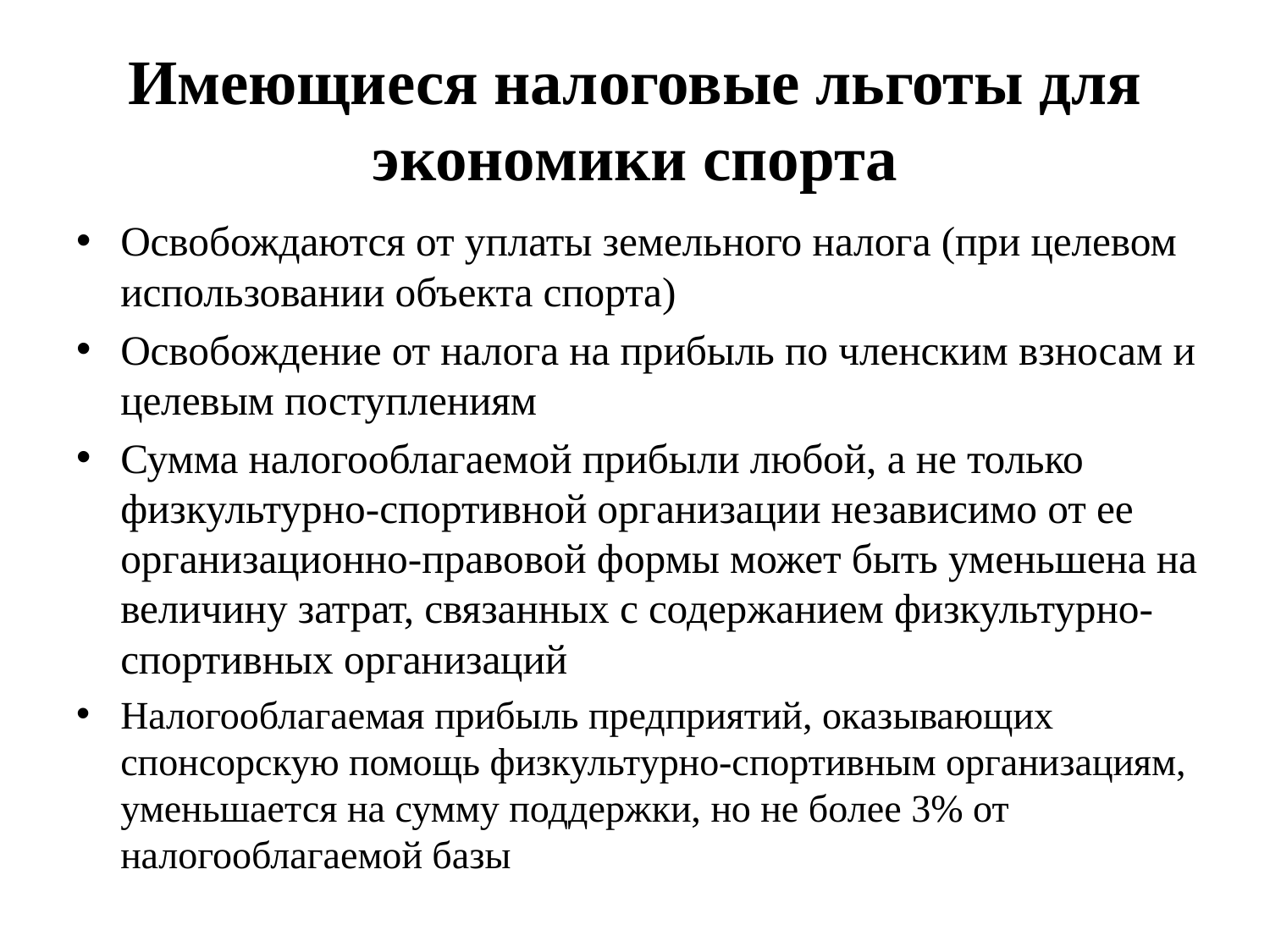

# Имеющиеся налоговые льготы для экономики спорта
Освобождаются от уплаты земельного налога (при целевом использовании объекта спорта)
Освобождение от налога на прибыль по членским взносам и целевым поступлениям
Сумма налогооблагаемой прибыли любой, а не только физкультурно-спортивной организации независимо от ее организационно-правовой формы может быть уменьшена на величину затрат, связанных с содержанием физкультурно-спортивных организаций
Налогооблагаемая прибыль предприятий, оказывающих спонсорскую помощь физкультурно-спортивным организациям, уменьшается на сумму поддержки, но не более 3% от налогооблагаемой базы